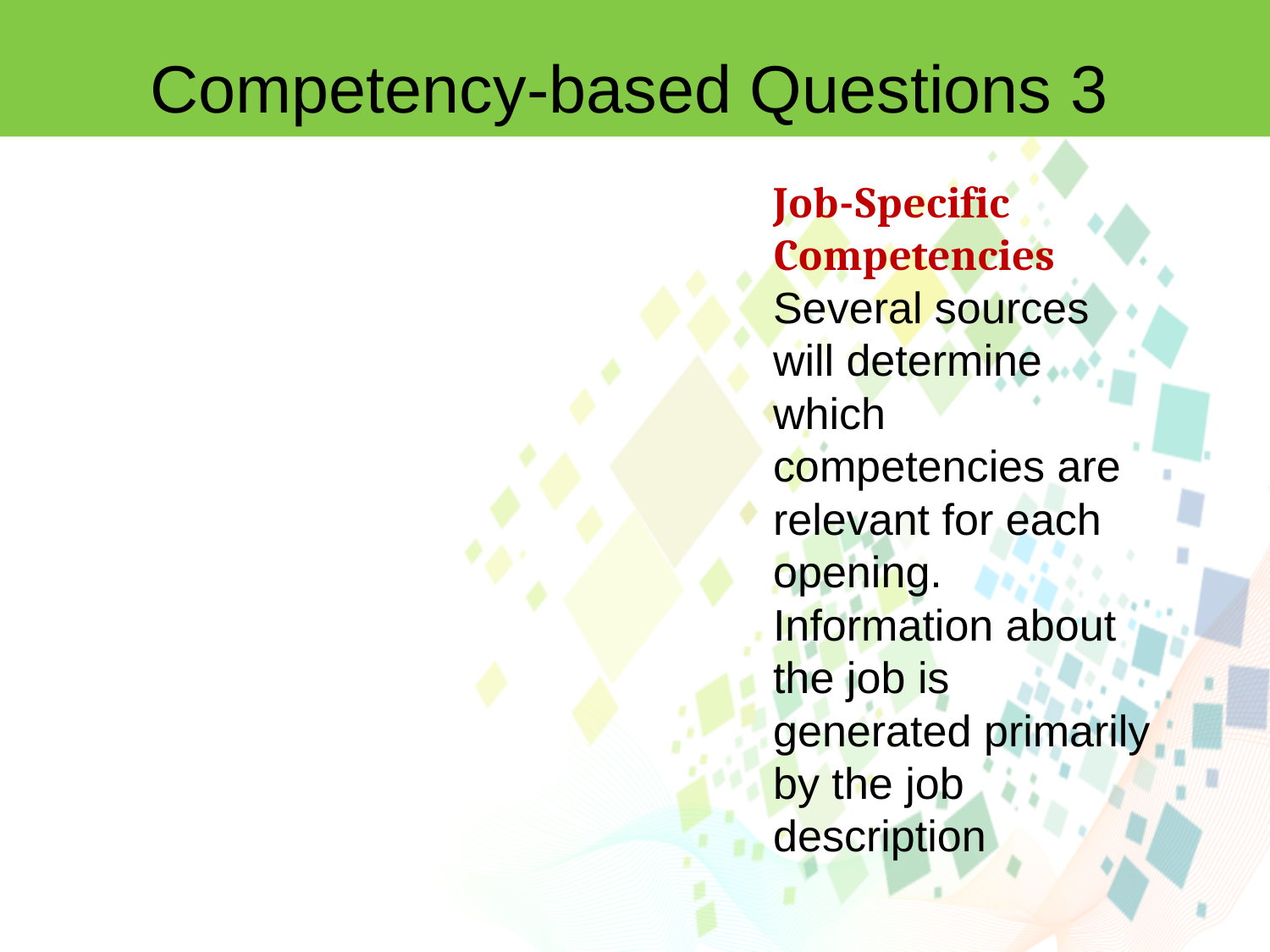

Competency-based Questions 3
Job-Specific Competencies
Several sources will determine which competencies are relevant for each opening. Information about the job is generated primarily by the job description